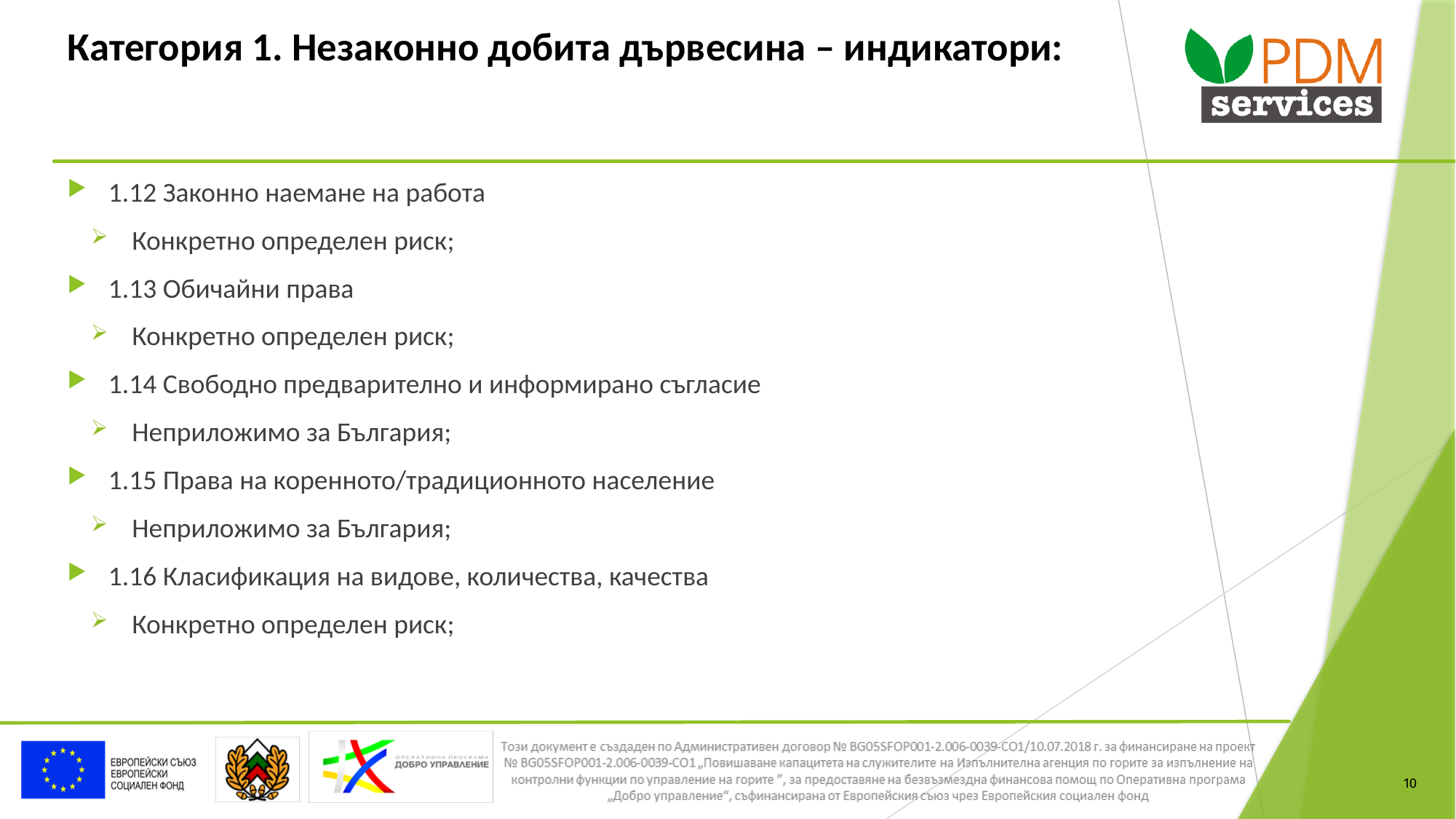

# Категория 1. Незаконно добита дървесина – индикатори:
1.12 Законно наемане на работа
Конкретно определен риск;
1.13 Обичайни права
Конкретно определен риск;
1.14 Свободно предварително и информирано съгласие
Неприложимо за България;
1.15 Права на коренното/традиционното население
Неприложимо за България;
1.16 Класификация на видове, количества, качества
Конкретно определен риск;
10